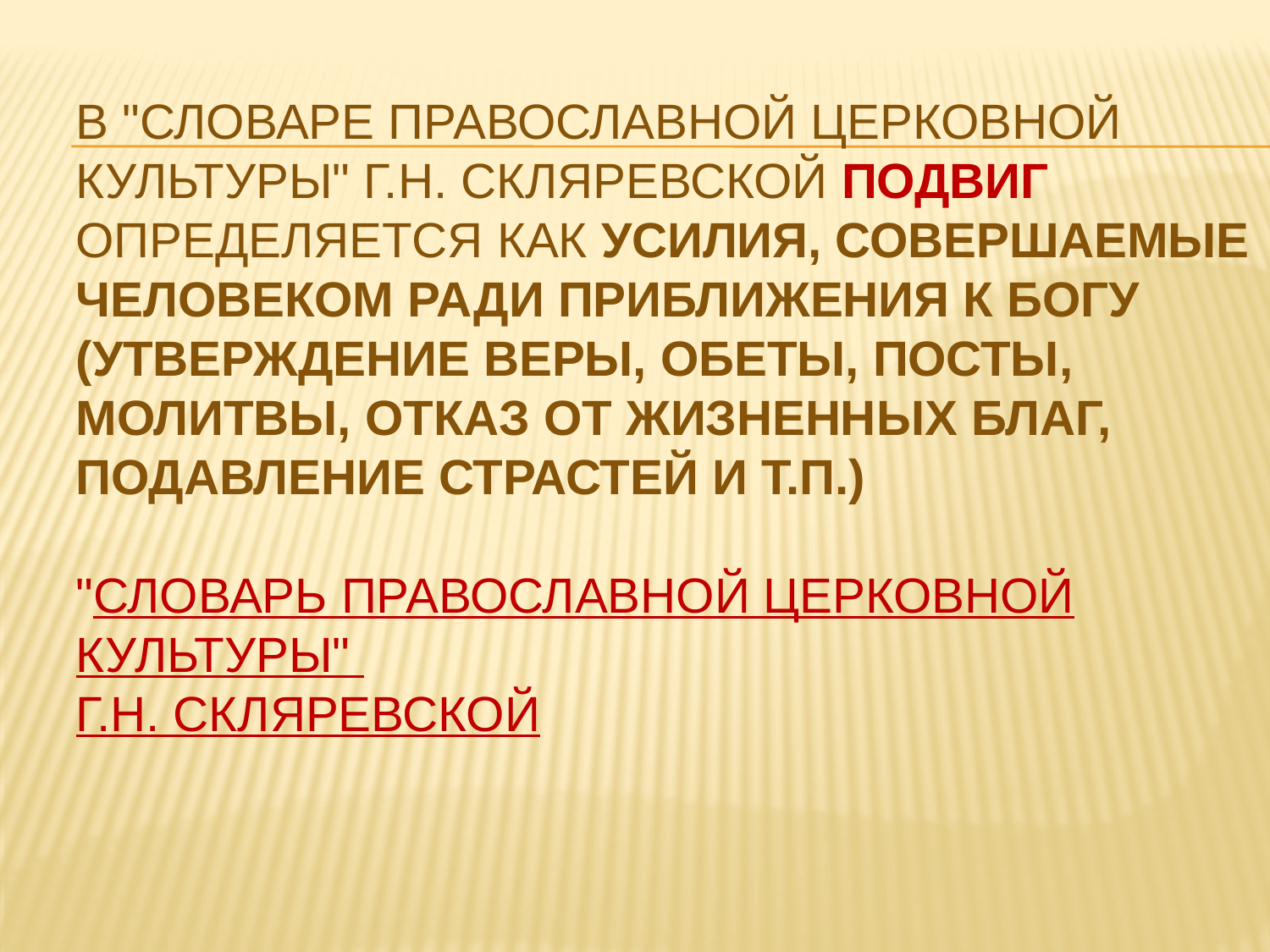

# В "Словаре Православной церковной культуры" Г.Н. Скляревской подвиг определяется как усилия, совершаемые человеком ради приближения к Богу (утверждение веры, обеты, посты, молитвы, отказ от жизненных благ, подавление страстей и т.п.)   "Словарь Православной церковной культуры" Г.Н. Скляревской